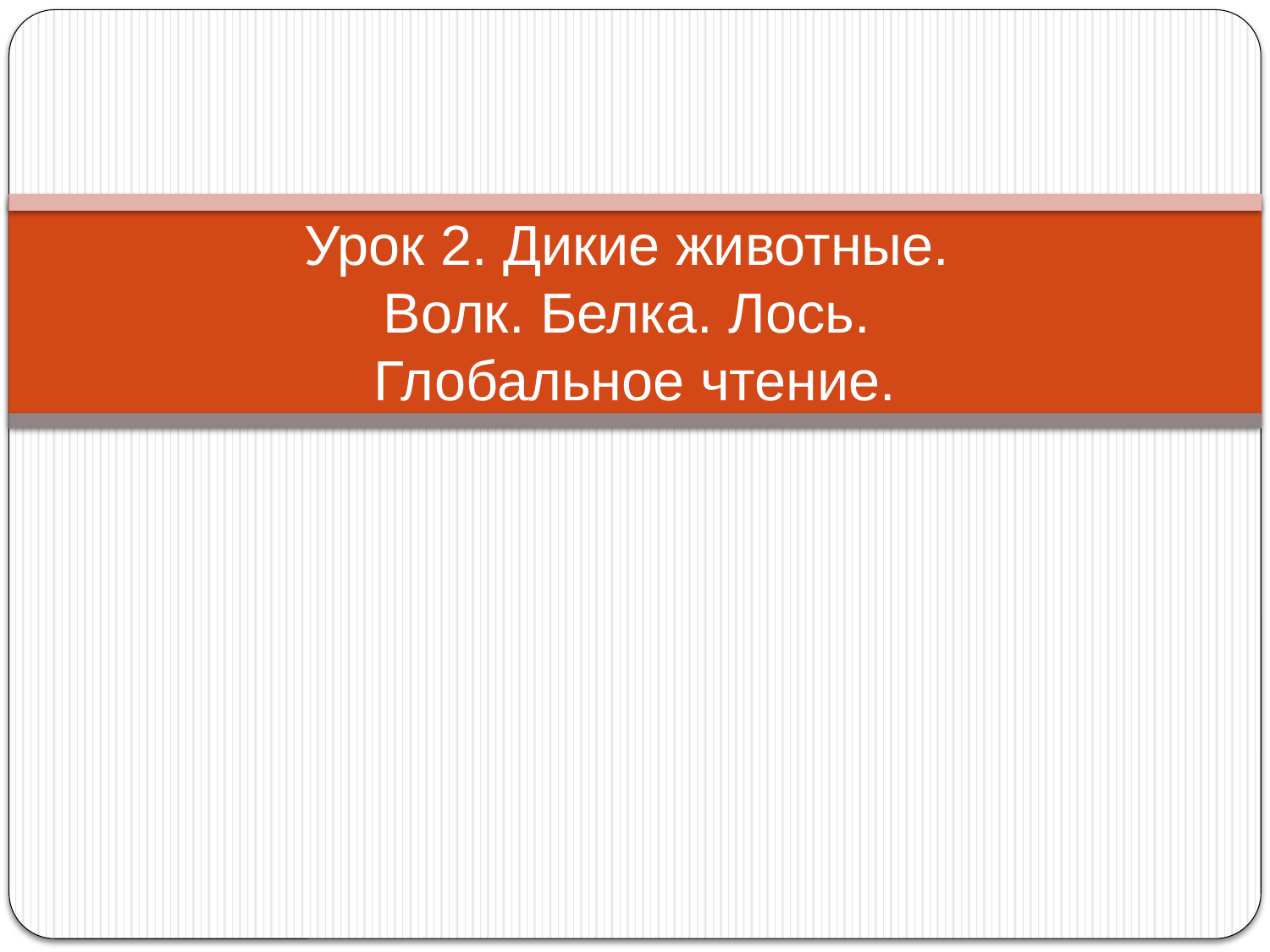

# Урок 2. Дикие животные. Волк. Белка. Лось. Глобальное чтение.